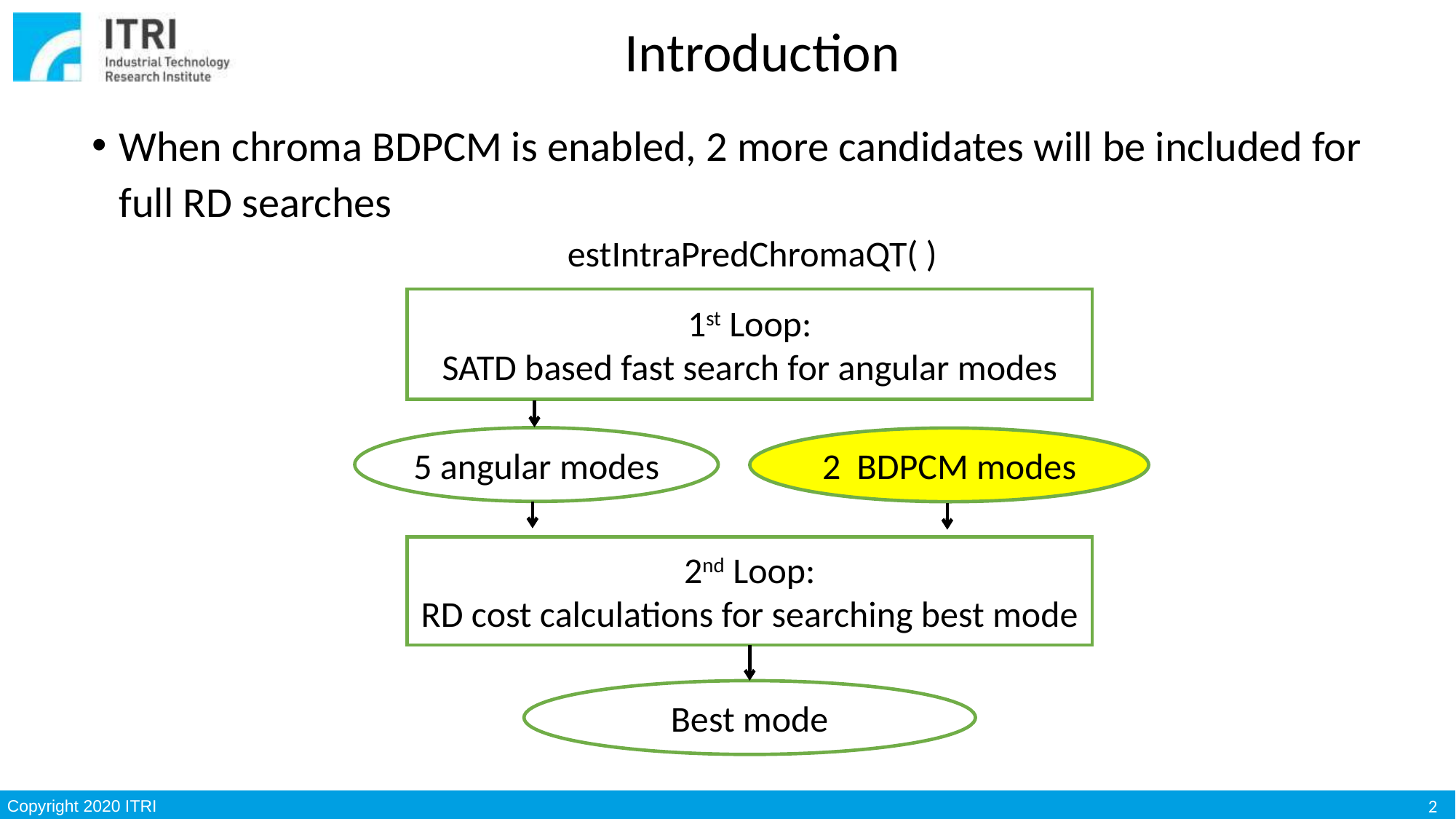

# Introduction
When chroma BDPCM is enabled, 2 more candidates will be included for full RD searches
estIntraPredChromaQT( )
1st Loop:
SATD based fast search for angular modes
5 angular modes
2  BDPCM modes
2nd Loop:
RD cost calculations for searching best mode
Best mode